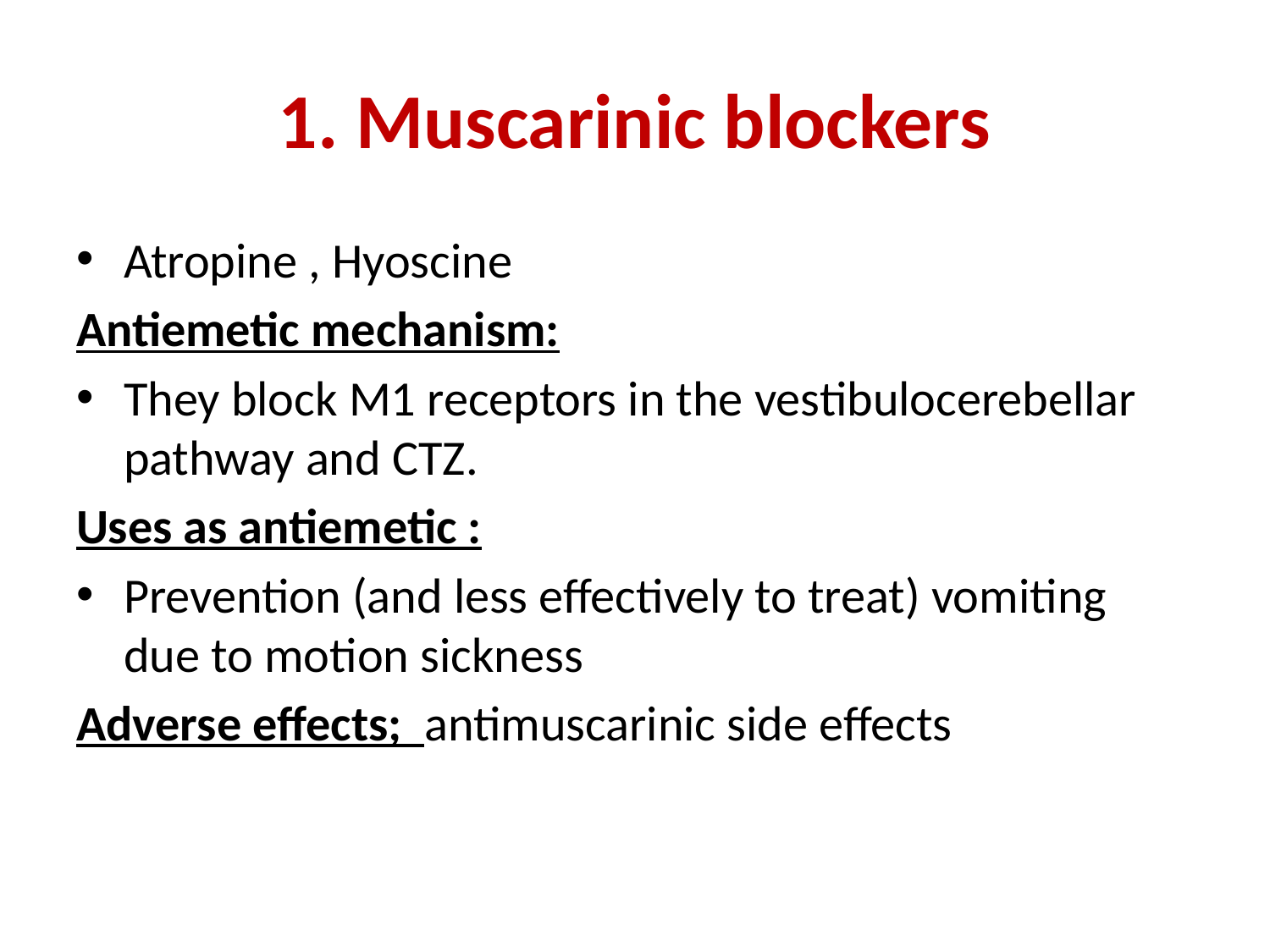

# 1. Muscarinic blockers
Atropine , Hyoscine
Antiemetic mechanism:
They block M1 receptors in the vestibulocerebellar pathway and CTZ.
Uses as antiemetic :
Prevention (and less effectively to treat) vomiting due to motion sickness
Adverse effects;  antimuscarinic side effects